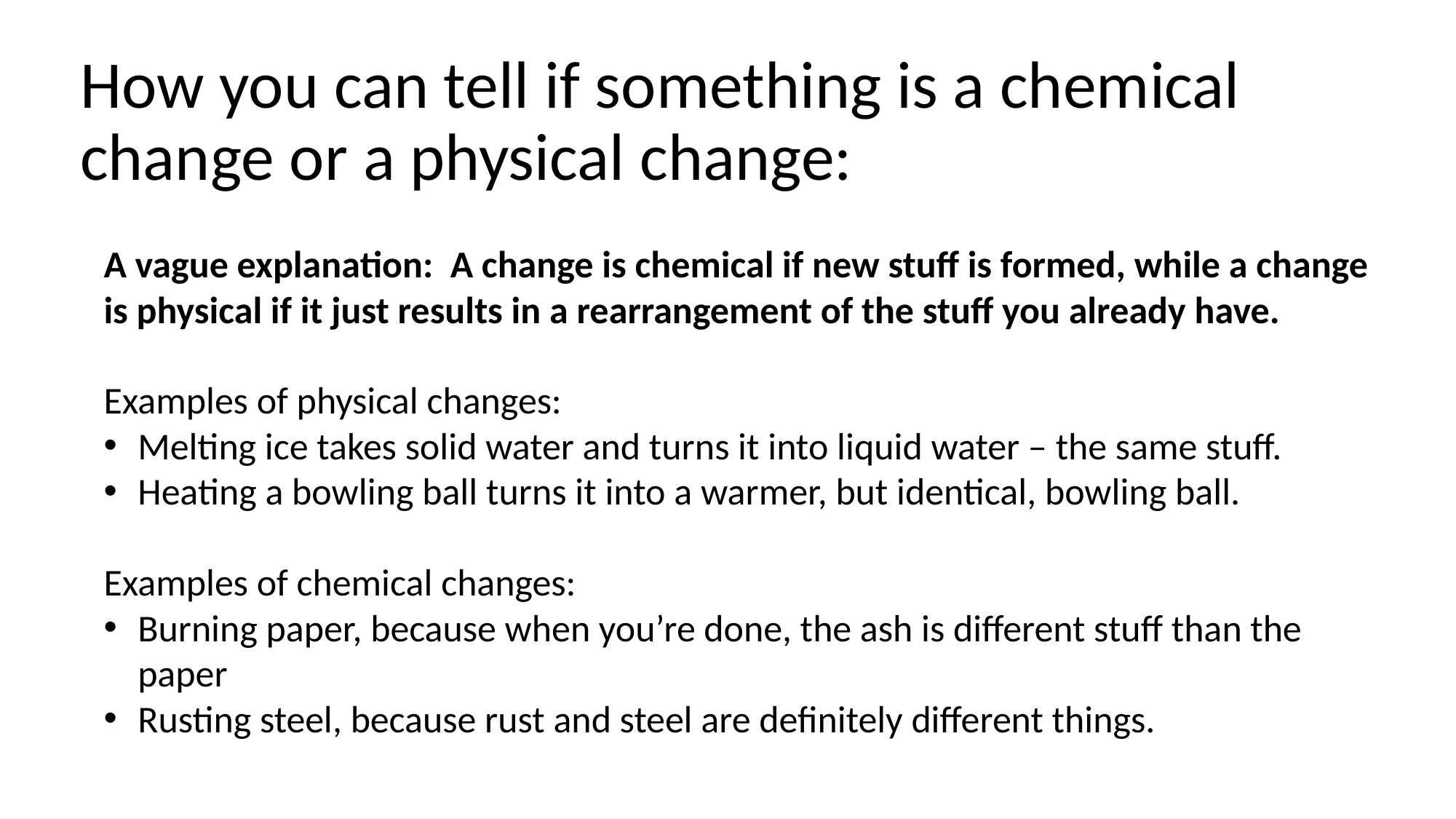

# How you can tell if something is a chemical change or a physical change:
A vague explanation:  A change is chemical if new stuff is formed, while a change is physical if it just results in a rearrangement of the stuff you already have.

Examples of physical changes:
Melting ice takes solid water and turns it into liquid water – the same stuff.
Heating a bowling ball turns it into a warmer, but identical, bowling ball.

Examples of chemical changes:
Burning paper, because when you’re done, the ash is different stuff than the paper
Rusting steel, because rust and steel are definitely different things.